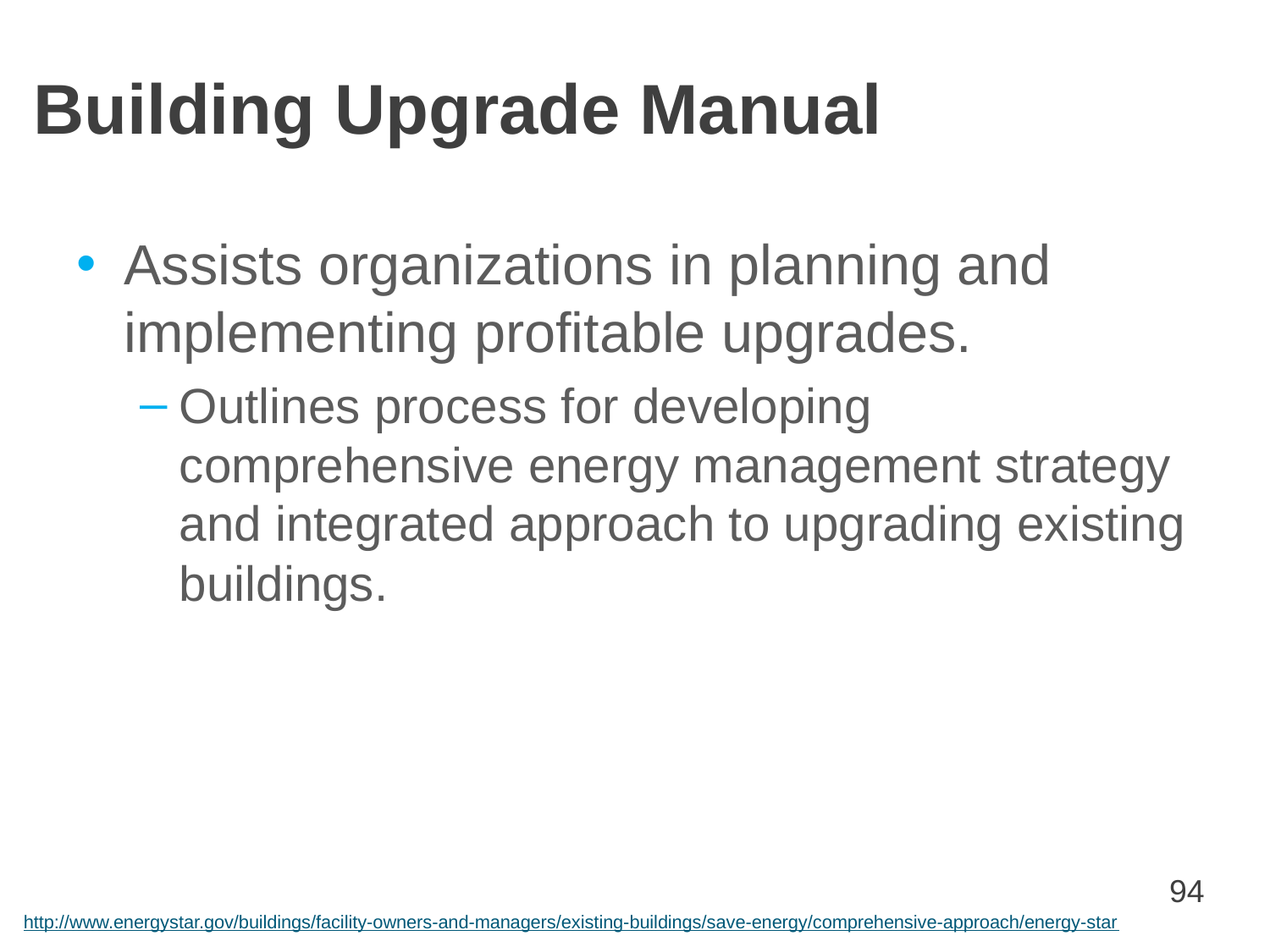

# Building Upgrade Manual
Assists organizations in planning and implementing profitable upgrades.
Outlines process for developing comprehensive energy management strategy and integrated approach to upgrading existing buildings.

http://www.energystar.gov/buildings/facility-owners-and-managers/existing-buildings/save-energy/comprehensive-approach/energy-star